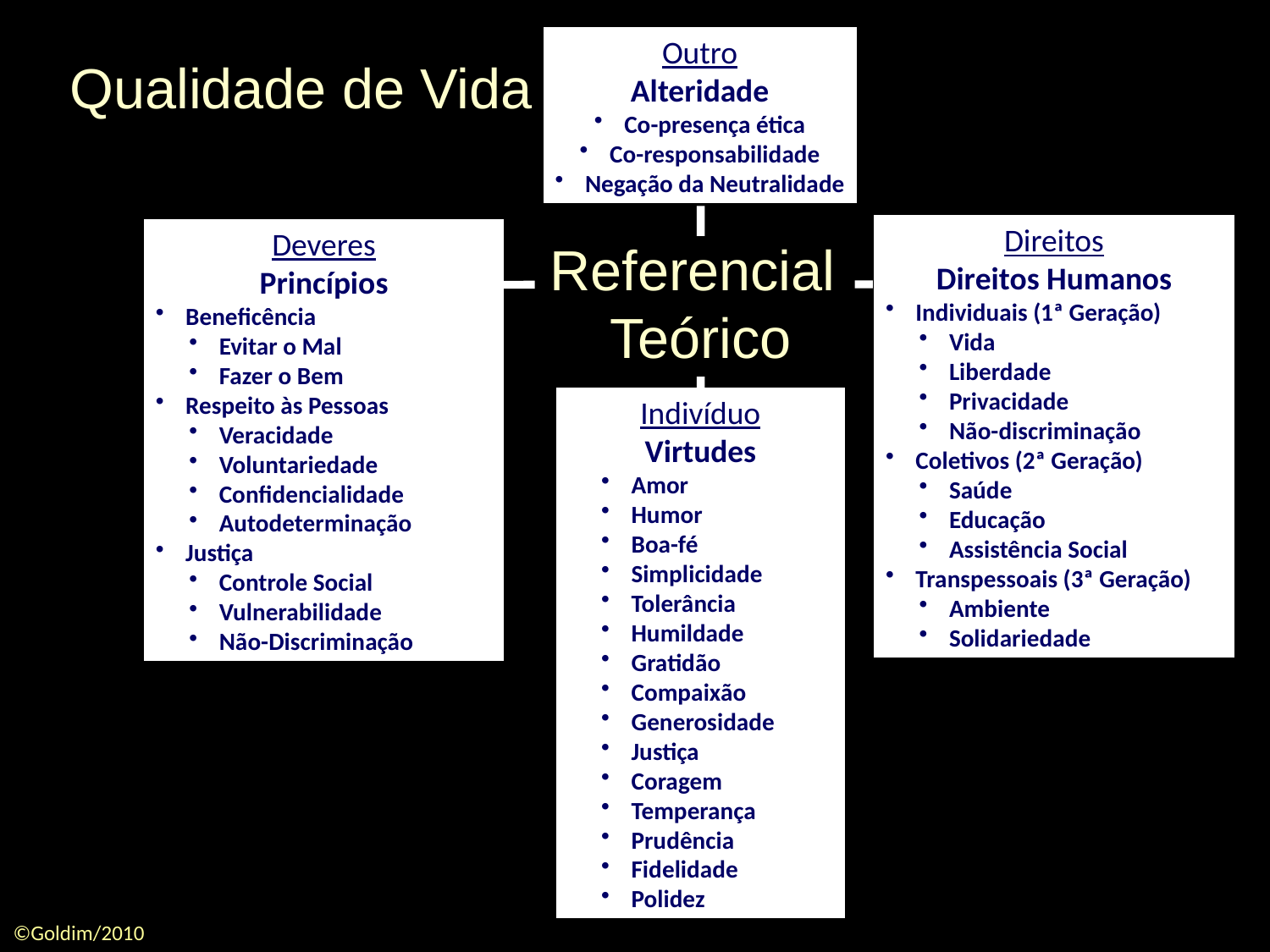

Referencial
Teórico
- Ética
Outro
Alteridade
Co-presença ética
Co-responsabilidade
Negação da Neutralidade
Qualidade de Vida

Direitos
Direitos Humanos
Individuais (1ª Geração)
Vida
Liberdade
Privacidade
Não-discriminação
Coletivos (2ª Geração)
Saúde
Educação
Assistência Social
Transpessoais (3ª Geração)
Ambiente
Solidariedade
Deveres
Princípios
Beneficência
Evitar o Mal
Fazer o Bem
Respeito às Pessoas
Veracidade
Voluntariedade
Confidencialidade
Autodeterminação
Justiça
Controle Social
Vulnerabilidade
Não-Discriminação
Referencial
Teórico

Indivíduo
Virtudes
Amor
Humor
Boa-fé
Simplicidade
Tolerância
Humildade
Gratidão
Compaixão
Generosidade
Justiça
Coragem
Temperança
Prudência
Fidelidade
Polidez
©Goldim/2010